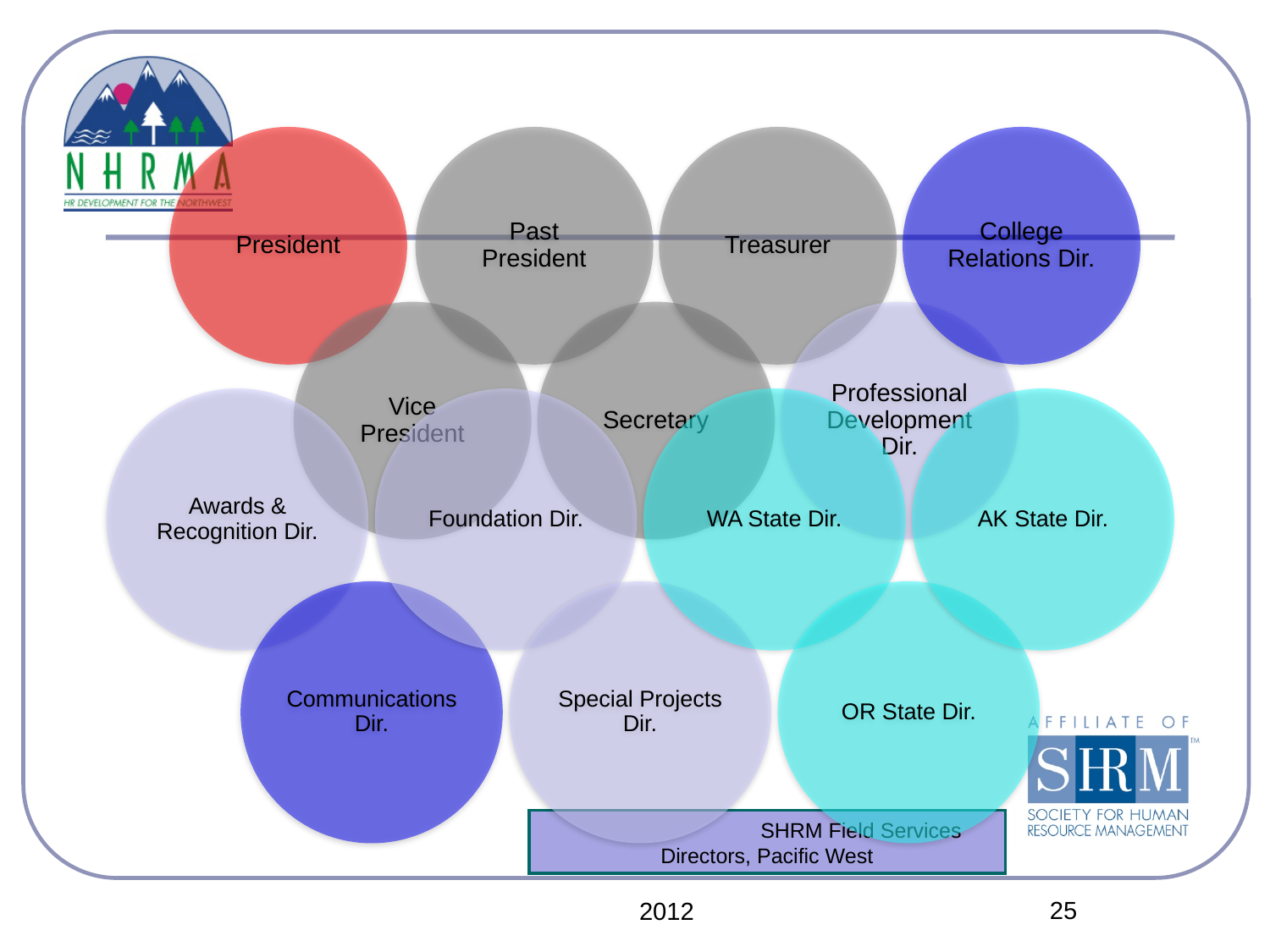

President
Vice President
Past President
Secretary
Treasurer
Professional Development Dir.
College Relations Dir.
Awards & Recognition Dir.
Communications Dir.
Foundation Dir.
Special Projects Dir.
WA State Dir.
OR State Dir.
AK State Dir.
	SHRM Field Services Directors, Pacific West
25
2012